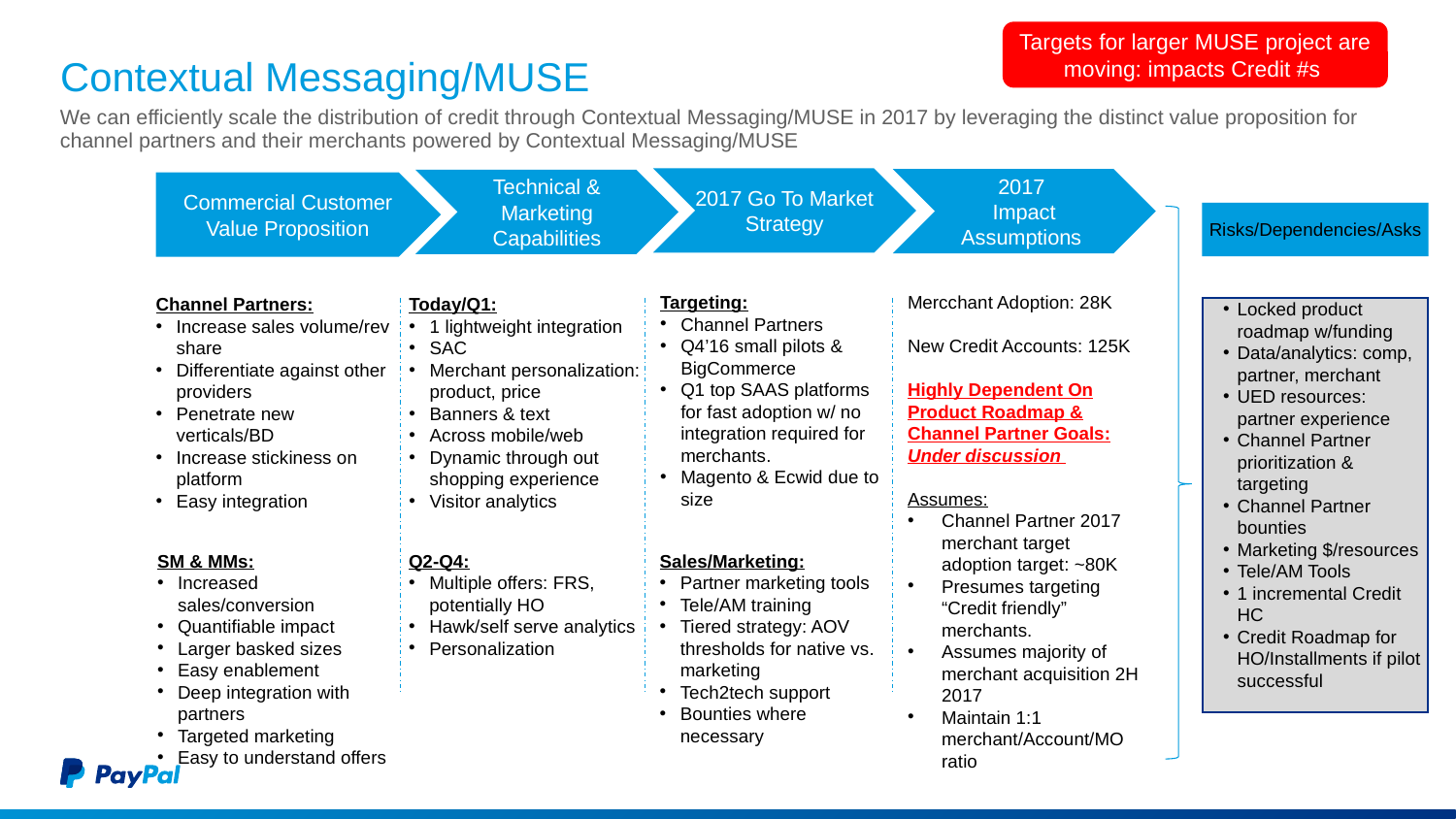

Targets for larger MUSE project are moving: impacts Credit #s
# Contextual Messaging/MUSE
We can efficiently scale the distribution of credit through Contextual Messaging/MUSE in 2017 by leveraging the distinct value proposition for channel partners and their merchants powered by Contextual Messaging/MUSE
2017 Go To Market
Strategy
2017
Impact
Assumptions
Technical & Marketing
Capabilities
Commercial Customer Value Proposition
Risks/Dependencies/Asks

Mercchant Adoption: 28K

New Credit Accounts: 125K

Highly Dependent On Product Roadmap & Channel Partner Goals: Under discussion

Assumes:
Channel Partner 2017 merchant target adoption target: ~80K
Presumes targeting “Credit friendly” merchants.
Assumes majority of merchant acquisition 2H 2017
Maintain 1:1 merchant/Account/MO ratio

Targeting:
Channel Partners
Q4’16 small pilots & BigCommerce
Q1 top SAAS platforms for fast adoption w/ no integration required for merchants.
Magento & Ecwid due to size

Channel Partners:
Increase sales volume/rev share
Differentiate against other providers
Penetrate new verticals/BD
Increase stickiness on platform
Easy integration

Today/Q1:
1 lightweight integration
SAC
Merchant personalization: product, price
Banners & text
Across mobile/web
Dynamic through out shopping experience
Visitor analytics

Locked product roadmap w/funding
Data/analytics: comp, partner, merchant
UED resources: partner experience
Channel Partner prioritization & targeting
Channel Partner bounties
Marketing $/resources
Tele/AM Tools
1 incremental Credit HC
Credit Roadmap for HO/Installments if pilot successful

SM & MMs:
Increased sales/conversion
Quantifiable impact
Larger basked sizes
Easy enablement
Deep integration with partners
Targeted marketing
Easy to understand offers

Sales/Marketing:
Partner marketing tools
Tele/AM training
Tiered strategy: AOV thresholds for native vs. marketing
Tech2tech support
Bounties where necessary

Q2-Q4:
Multiple offers: FRS, potentially HO
Hawk/self serve analytics
Personalization